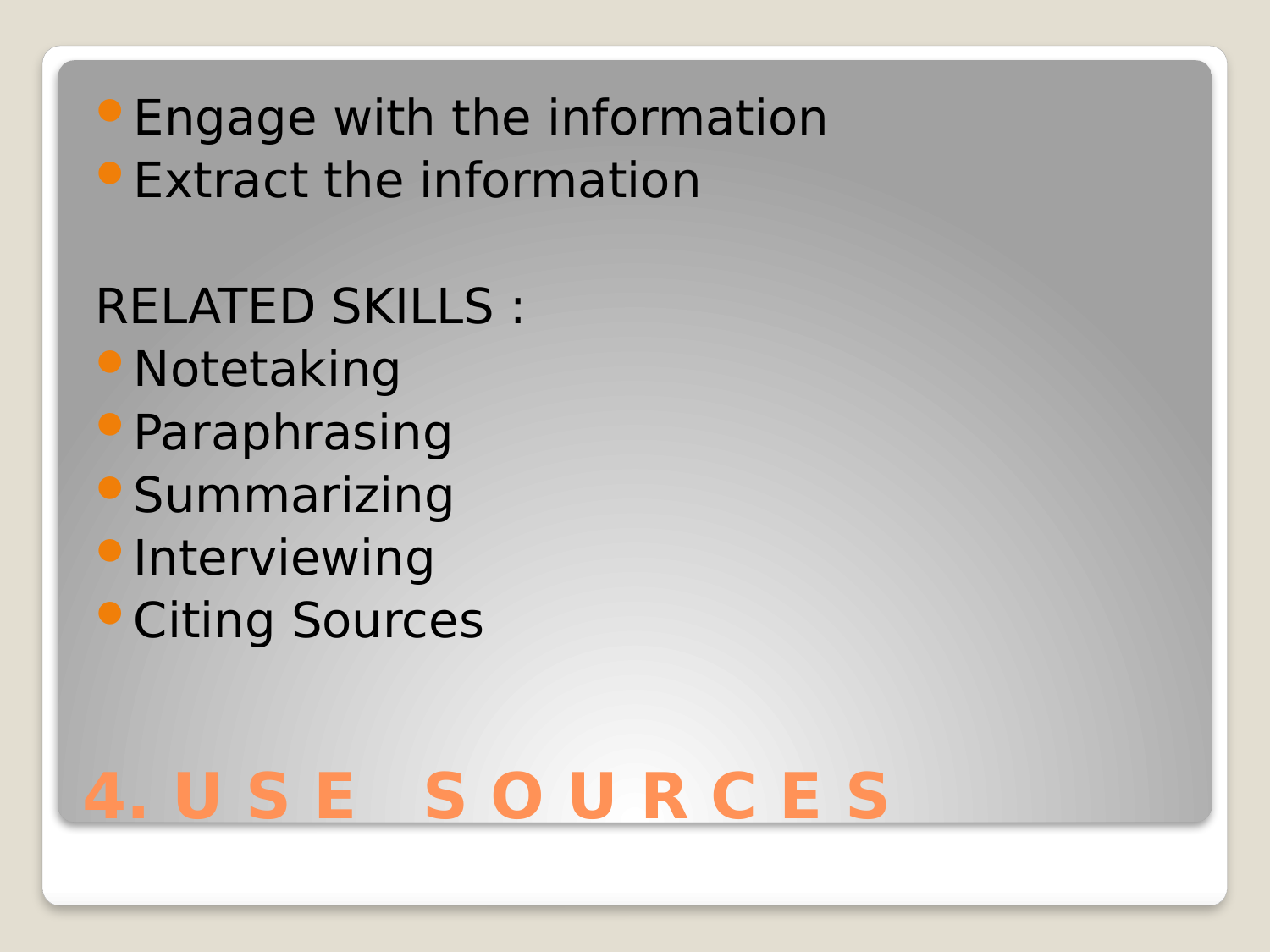

Engage with the information
Extract the information

RELATED SKILLS :
Notetaking
Paraphrasing
Summarizing
Interviewing
Citing Sources

# 4. U S E   S O U R C E S